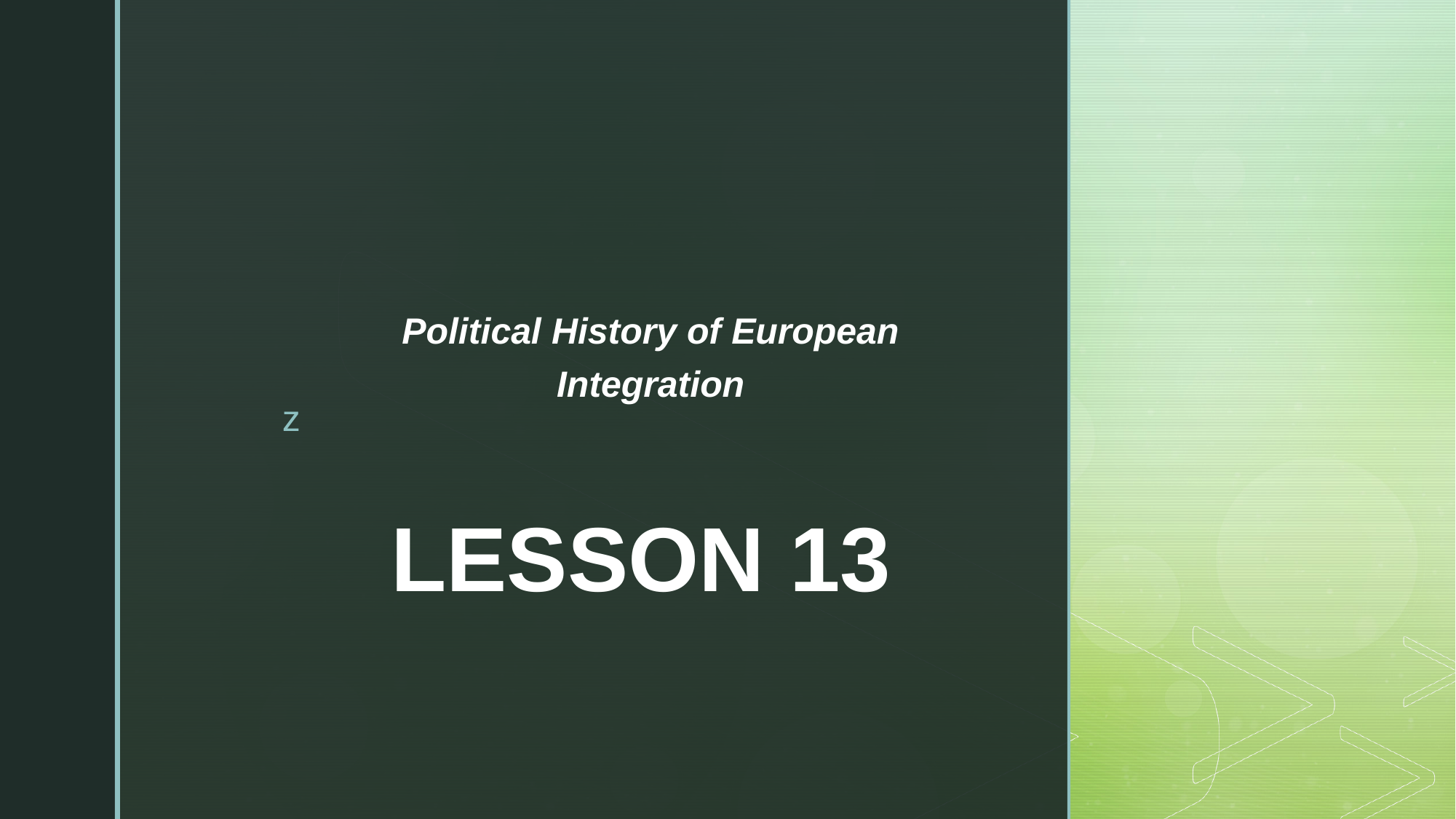

Political History of European Integration
# LESSON 13